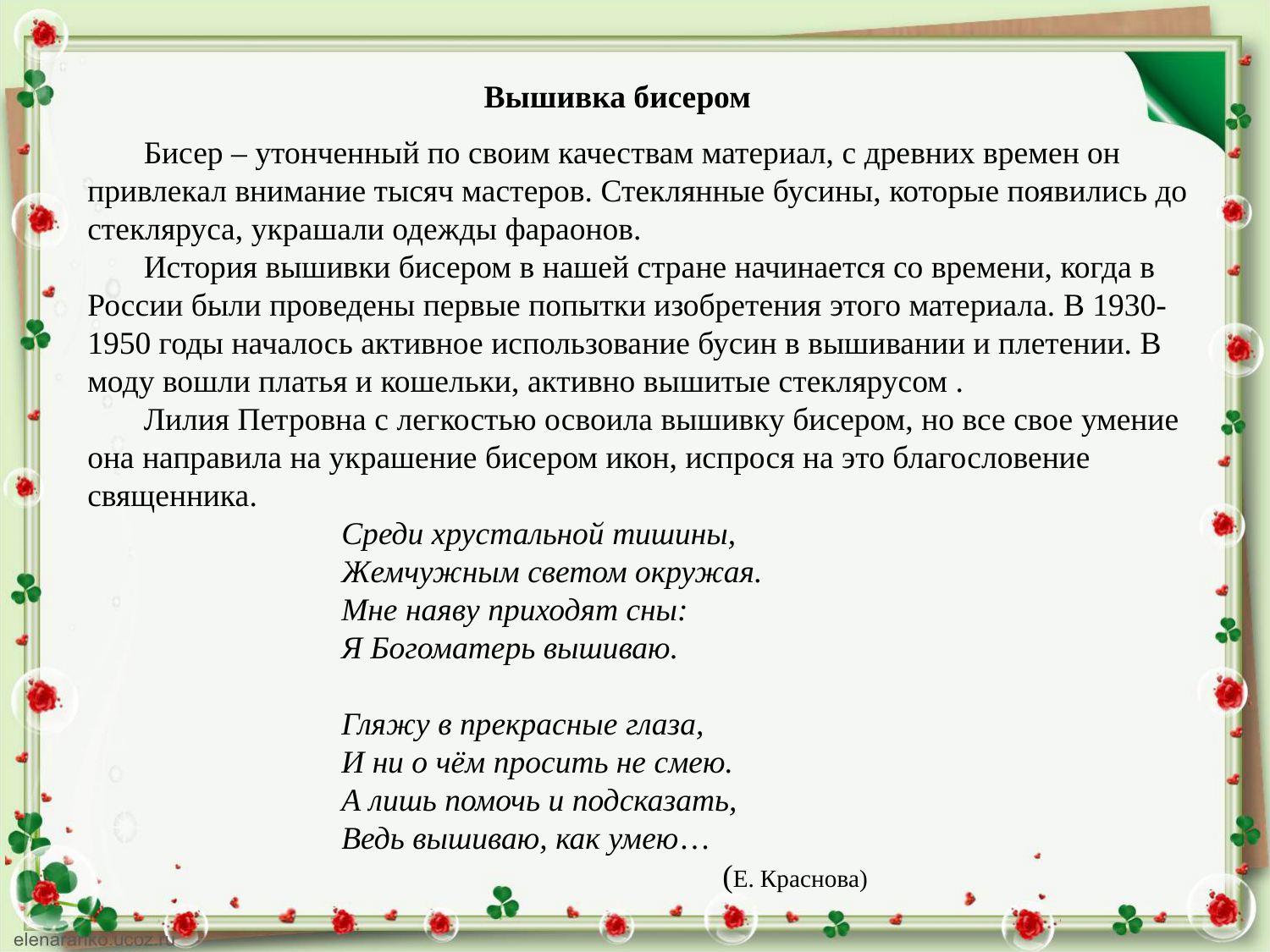

Вышивка бисером

       Бисер – утонченный по своим качествам материал, с древних времен он привлекал внимание тысяч мастеров. Стеклянные бусины, которые появились до стекляруса, украшали одежды фараонов.
       История вышивки бисером в нашей стране начинается со времени, когда в России были проведены первые попытки изобретения этого материала. В 1930-1950 годы началось активное использование бусин в вышивании и плетении. В моду вошли платья и кошельки, активно вышитые стеклярусом .
       Лилия Петровна с легкостью освоила вышивку бисером, но все свое умение она направила на украшение бисером икон, испрося на это благословение священника.
		Среди хрустальной тишины,
		Жемчужным светом окружая.
		Мне наяву приходят сны:
		Я Богоматерь вышиваю.
		Гляжу в прекрасные глаза,
		И ни о чём просить не смею.
		А лишь помочь и подсказать,
		Ведь вышиваю, как умею…
					(Е. Краснова)